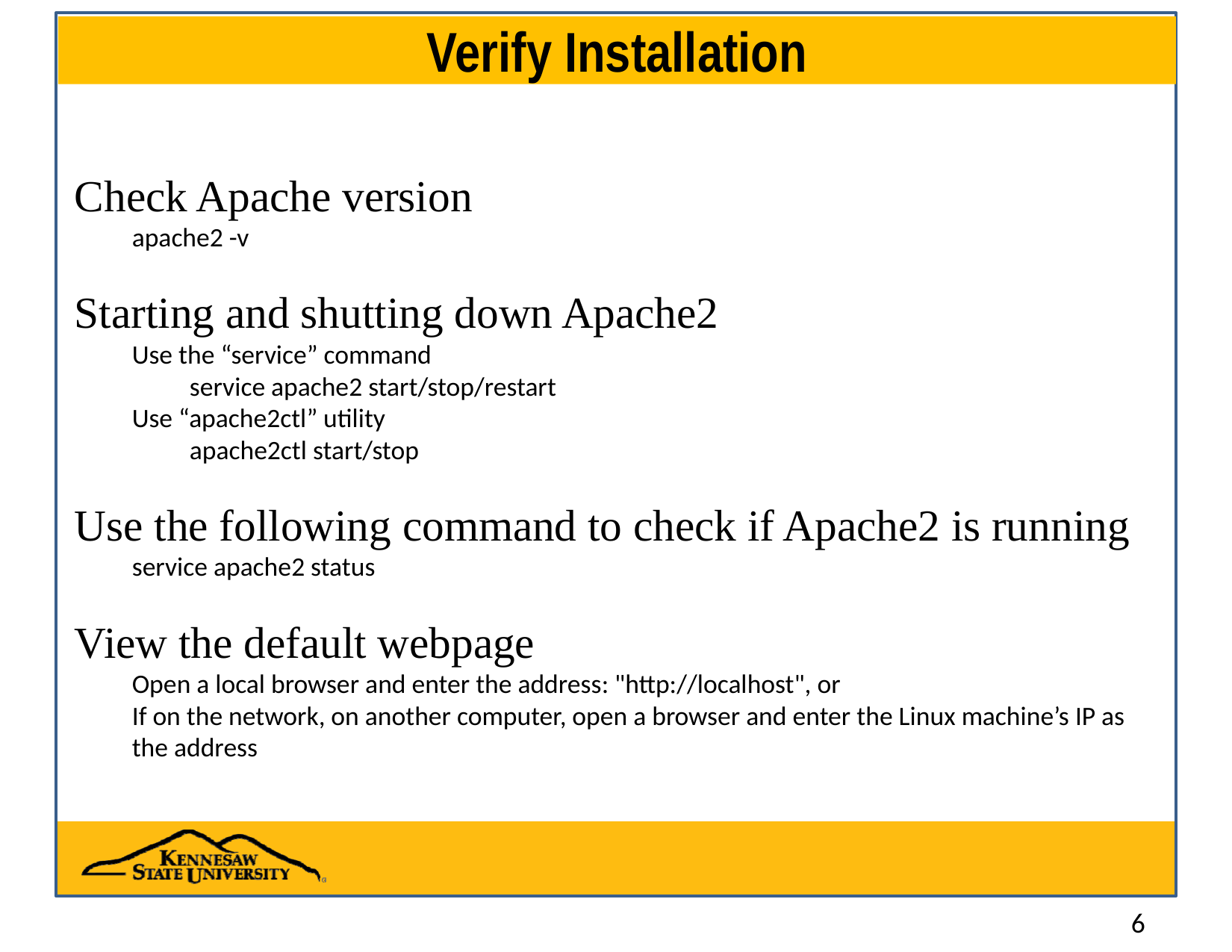

# Verify Installation
Check Apache version
apache2 -v

Starting and shutting down Apache2
Use the “service” command
service apache2 start/stop/restart
Use “apache2ctl” utility
apache2ctl start/stop

Use the following command to check if Apache2 is running
service apache2 status

View the default webpage
Open a local browser and enter the address: "http://localhost", or
If on the network, on another computer, open a browser and enter the Linux machine’s IP as the address